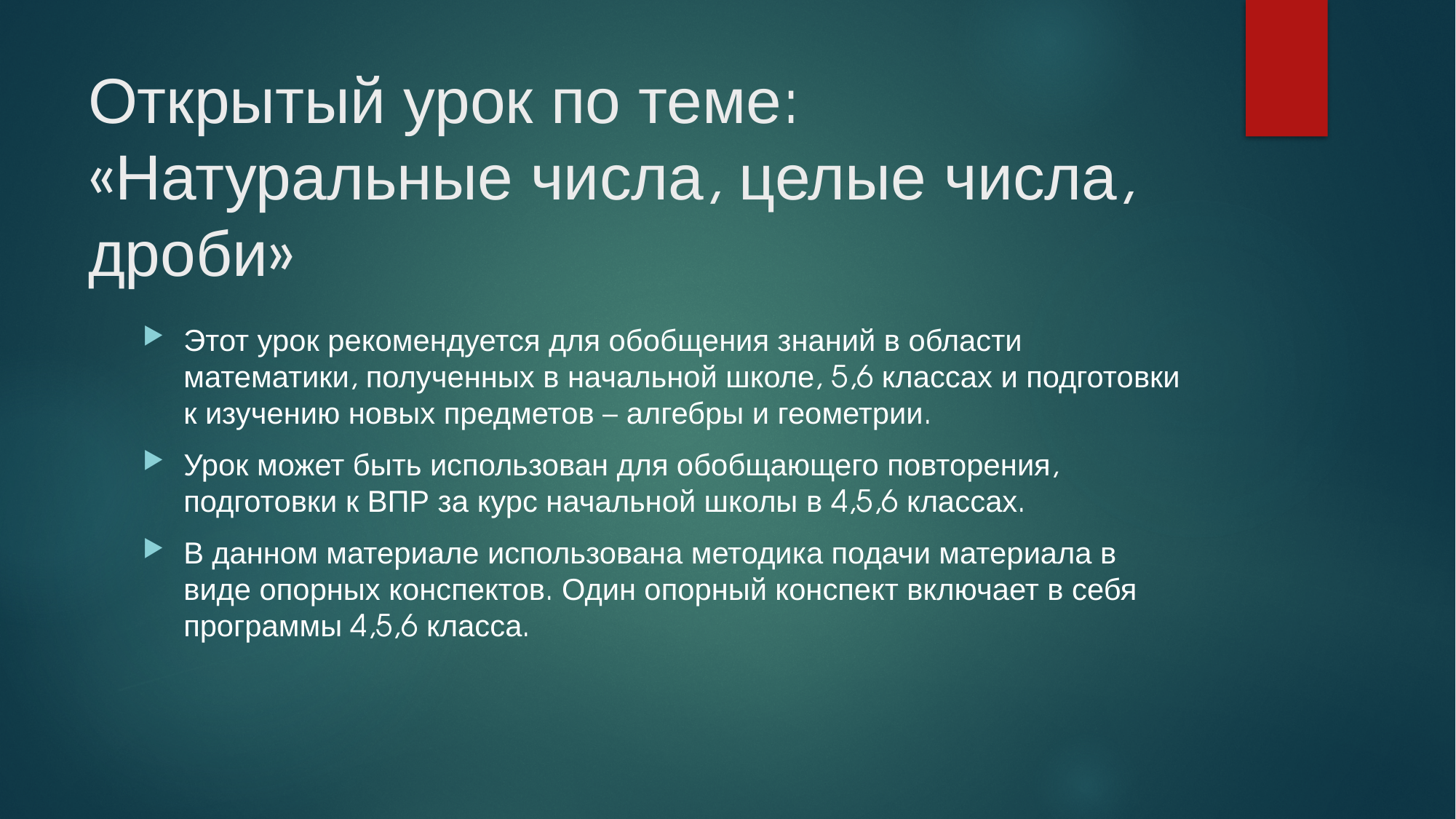

# Открытый урок по теме: «Натуральные числа, целые числа, дроби»
Этот урок рекомендуется для обобщения знаний в области математики, полученных в начальной школе, 5,6 классах и подготовки к изучению новых предметов – алгебры и геометрии.
Урок может быть использован для обобщающего повторения, подготовки к ВПР за курс начальной школы в 4,5,6 классах.
В данном материале использована методика подачи материала в виде опорных конспектов. Один опорный конспект включает в себя программы 4,5,6 класса.